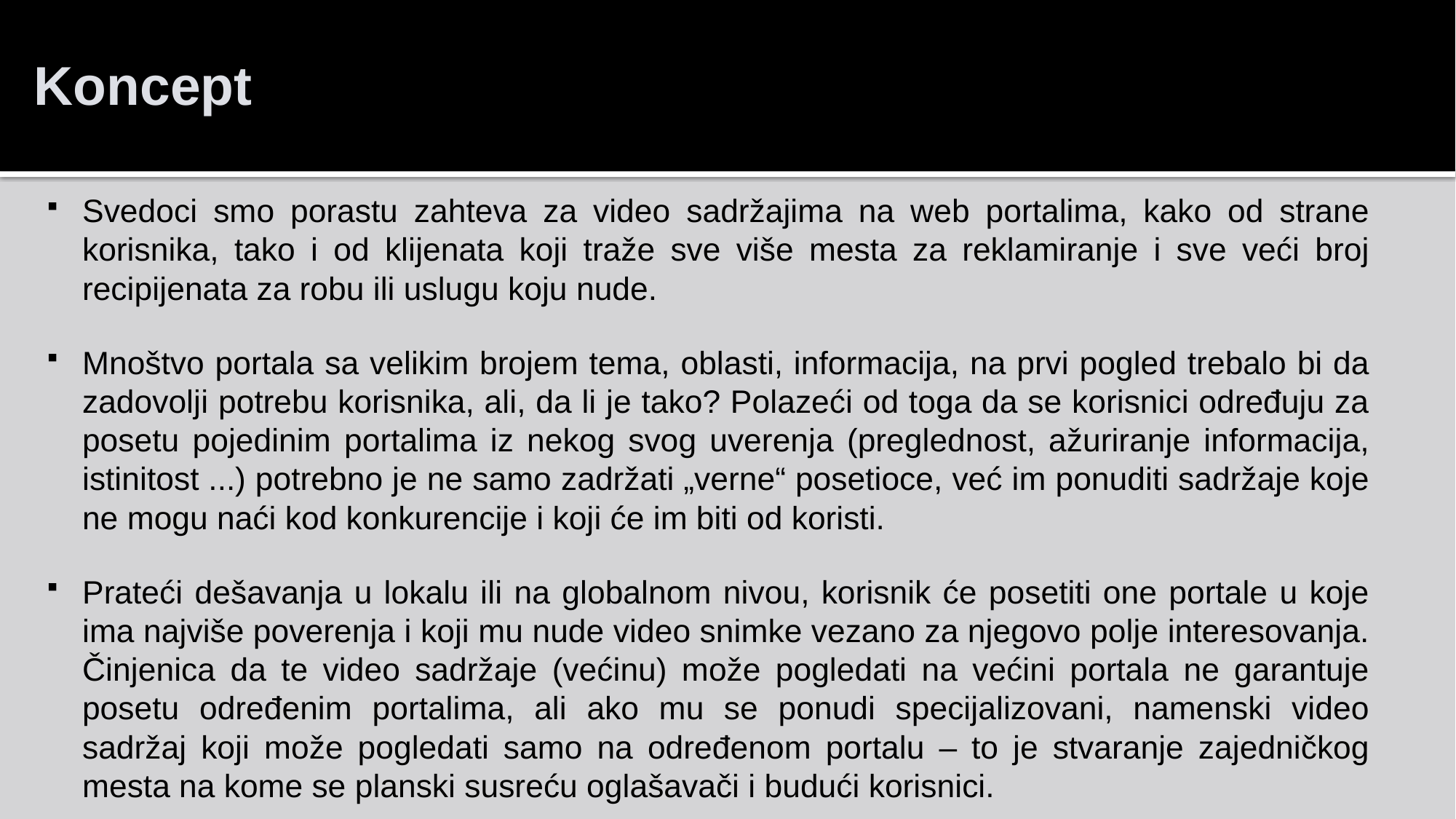

Koncept

Svedoci smo porastu zahteva za video sadržajima na web portalima, kako od strane korisnika, tako i od klijenata koji traže sve više mesta za reklamiranje i sve veći broj recipijenata za robu ili uslugu koju nude.

Mnoštvo portala sa velikim brojem tema, oblasti, informacija, na prvi pogled trebalo bi da zadovolji potrebu korisnika, ali, da li je tako? Polazeći od toga da se korisnici određuju za posetu pojedinim portalima iz nekog svog uverenja (preglednost, ažuriranje informacija, istinitost ...) potrebno je ne samo zadržati „verne“ posetioce, već im ponuditi sadržaje koje ne mogu naći kod konkurencije i koji će im biti od koristi.

Prateći dešavanja u lokalu ili na globalnom nivou, korisnik će posetiti one portale u koje ima najviše poverenja i koji mu nude video snimke vezano za njegovo polje interesovanja. Činjenica da te video sadržaje (većinu) može pogledati na većini portala ne garantuje posetu određenim portalima, ali ako mu se ponudi specijalizovani, namenski video sadržaj koji može pogledati samo na određenom portalu – to je stvaranje zajedničkog mesta na kome se planski susreću oglašavači i budući korisnici.